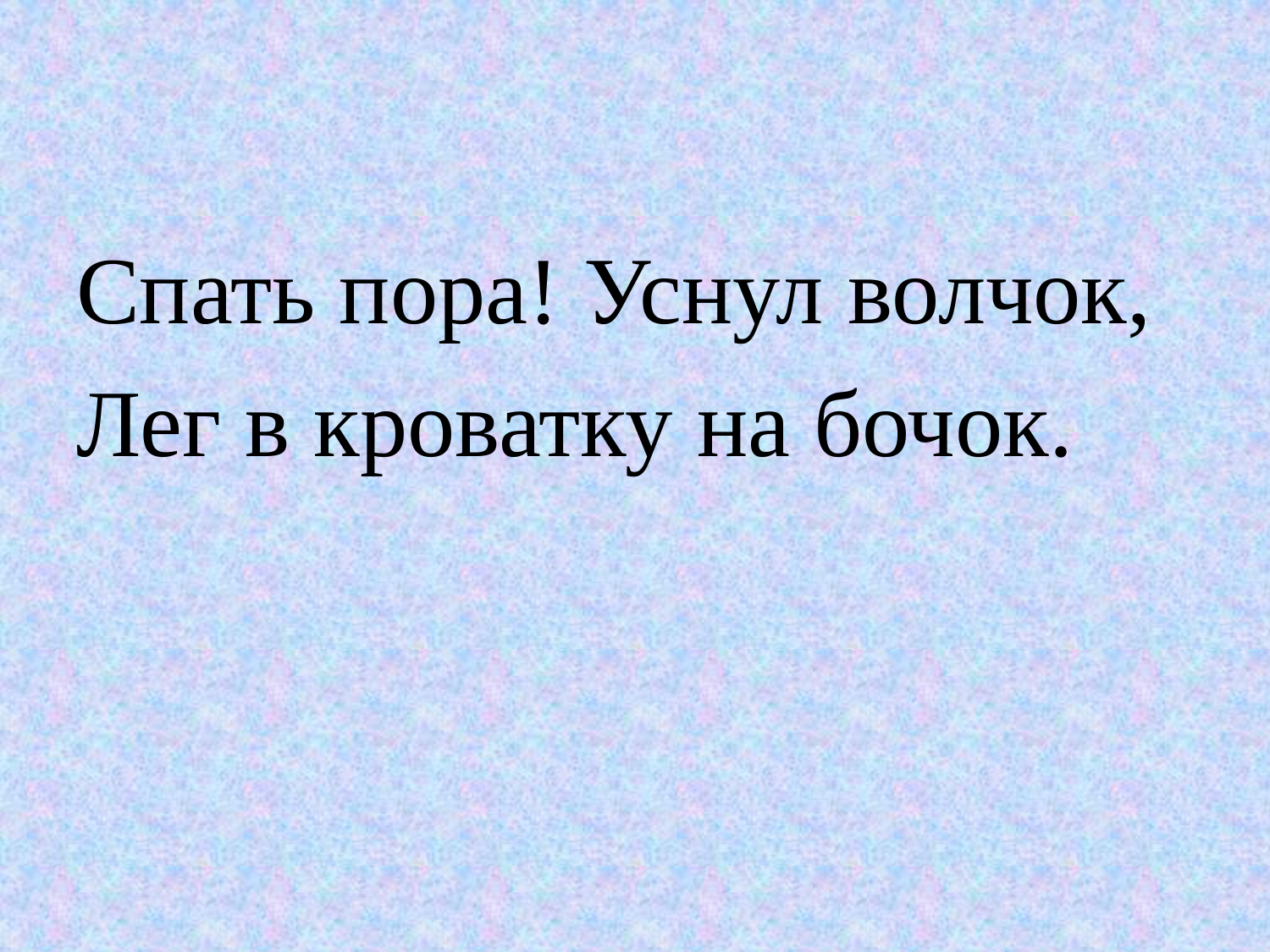

Спать пора! Уснул волчок,
Лег в кроватку на бочок.